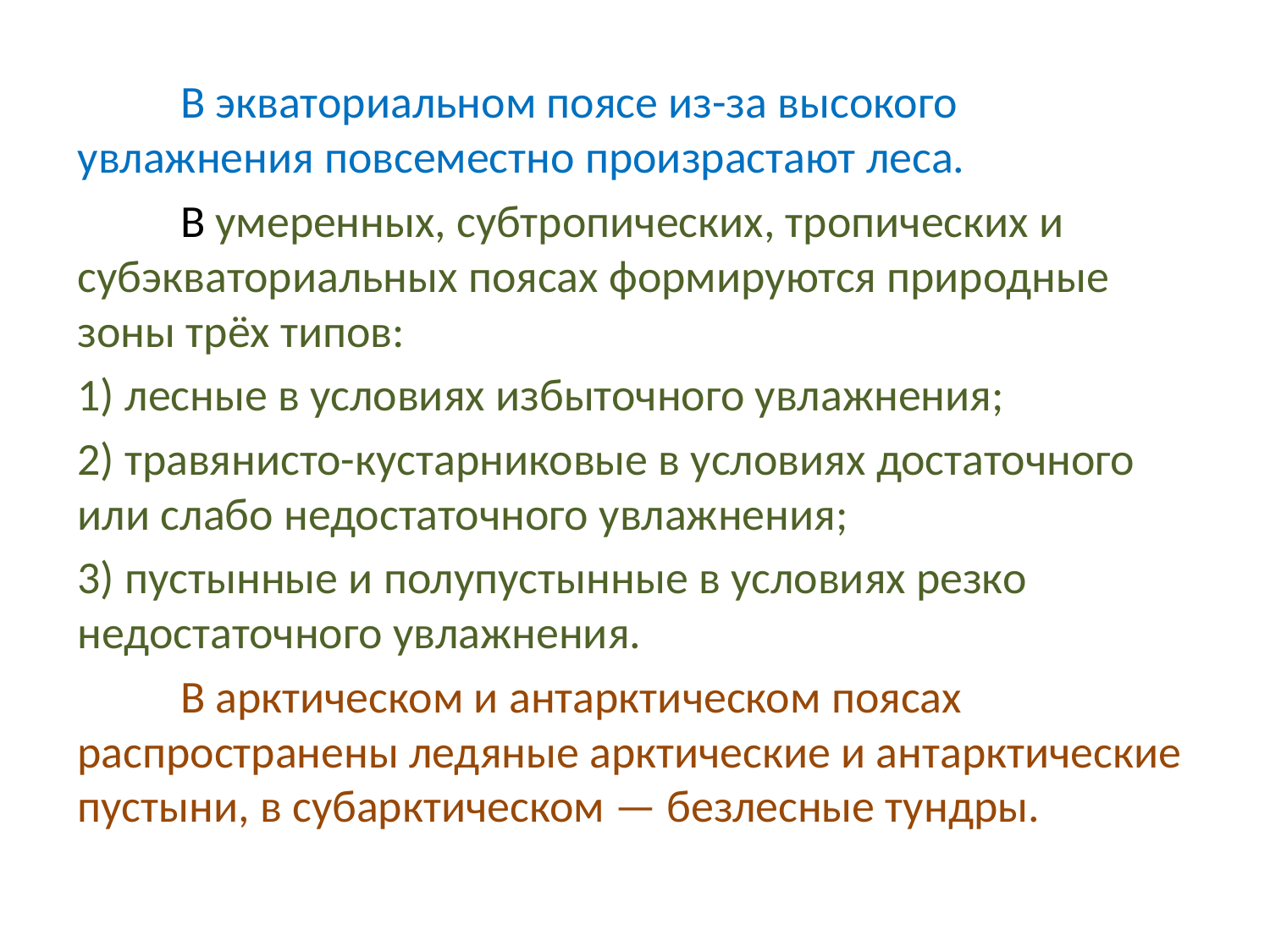

В экваториальном поясе из-за высокого увлажнения повсеместно произрастают леса.
	В умеренных, субтропических, тропических и субэкваториальных поясах формируются природные зоны трёх типов:
1) лесные в условиях избыточного увлажнения;
2) травянисто-кустарниковые в условиях достаточного или слабо недостаточного увлажнения;
3) пустынные и полупустынные в условиях резко недостаточного увлажнения.
	В арктическом и антарктическом поясах распространены ледяные арктические и антарктические пустыни, в субарктическом — безлесные тундры.